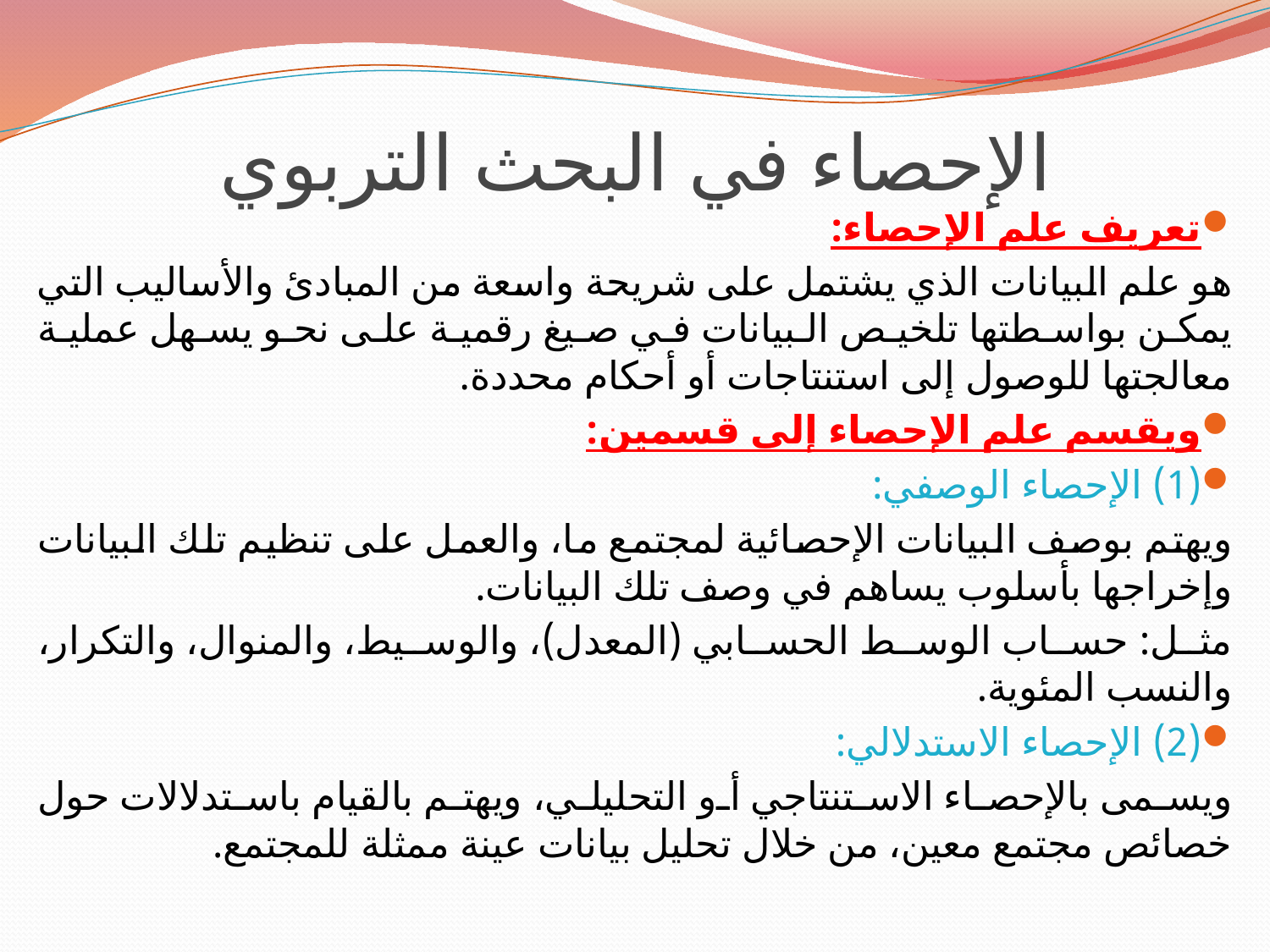

# الإحصاء في البحث التربوي
تعريف علم الإحصاء:
هو علم البيانات الذي يشتمل على شريحة واسعة من المبادئ والأساليب التي يمكن بواسطتها تلخيص البيانات في صيغ رقمية على نحو يسهل عملية معالجتها للوصول إلى استنتاجات أو أحكام محددة.
ويقسم علم الإحصاء إلى قسمين:
(1) الإحصاء الوصفي:
ويهتم بوصف البيانات الإحصائية لمجتمع ما، والعمل على تنظيم تلك البيانات وإخراجها بأسلوب يساهم في وصف تلك البيانات.
مثل: حساب الوسط الحسابي (المعدل)، والوسيط، والمنوال، والتكرار، والنسب المئوية.
(2) الإحصاء الاستدلالي:
ويسمى بالإحصاء الاستنتاجي أو التحليلي، ويهتم بالقيام باستدلالات حول خصائص مجتمع معين، من خلال تحليل بيانات عينة ممثلة للمجتمع.